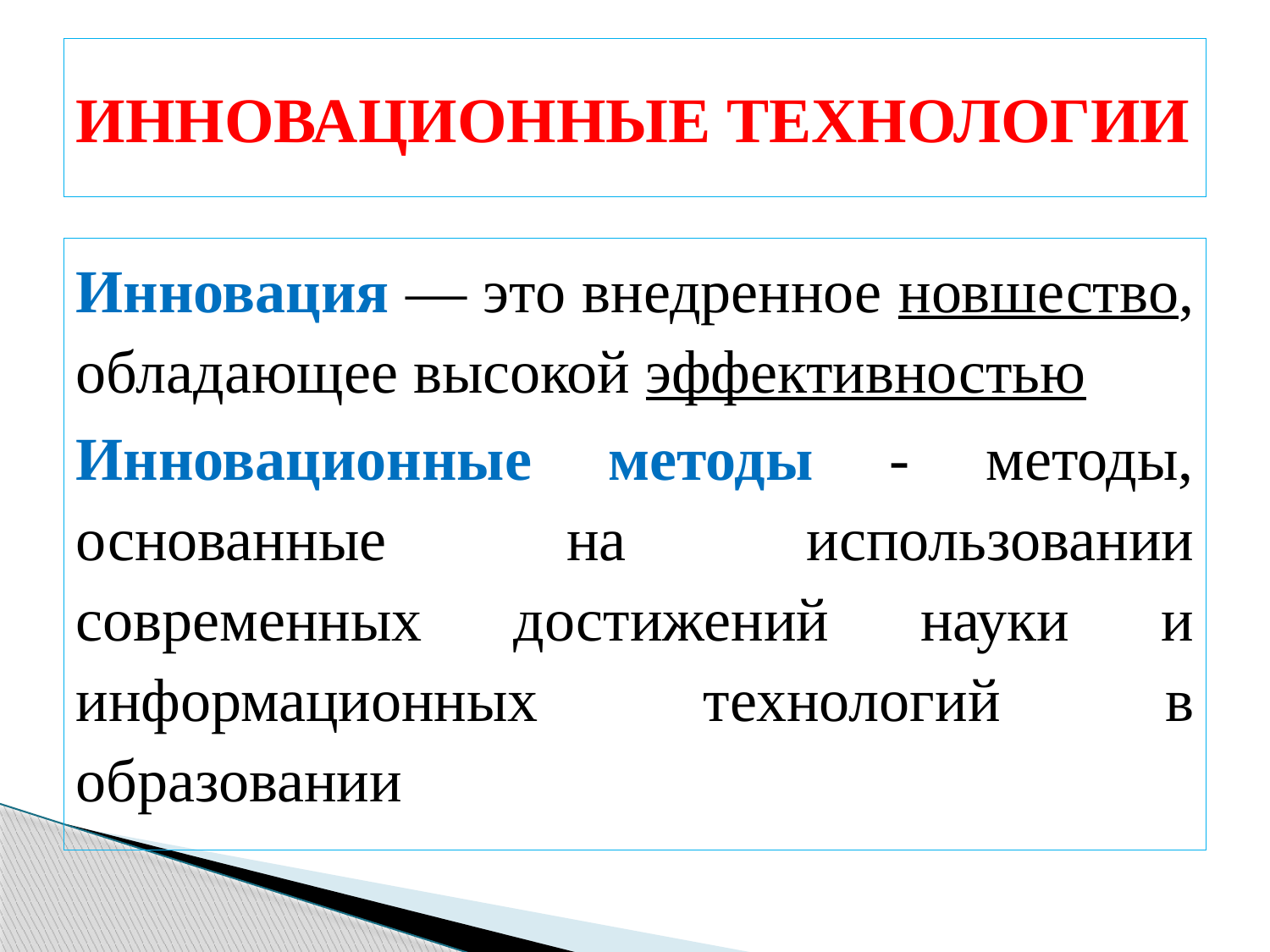

# ИННОВАЦИОННЫЕ ТЕХНОЛОГИИ
Инновация — это внедренное новшество, обладающее высокой эффективностью
Инновационные методы - методы, основанные на использовании современных достижений науки и информационных технологий в образовании